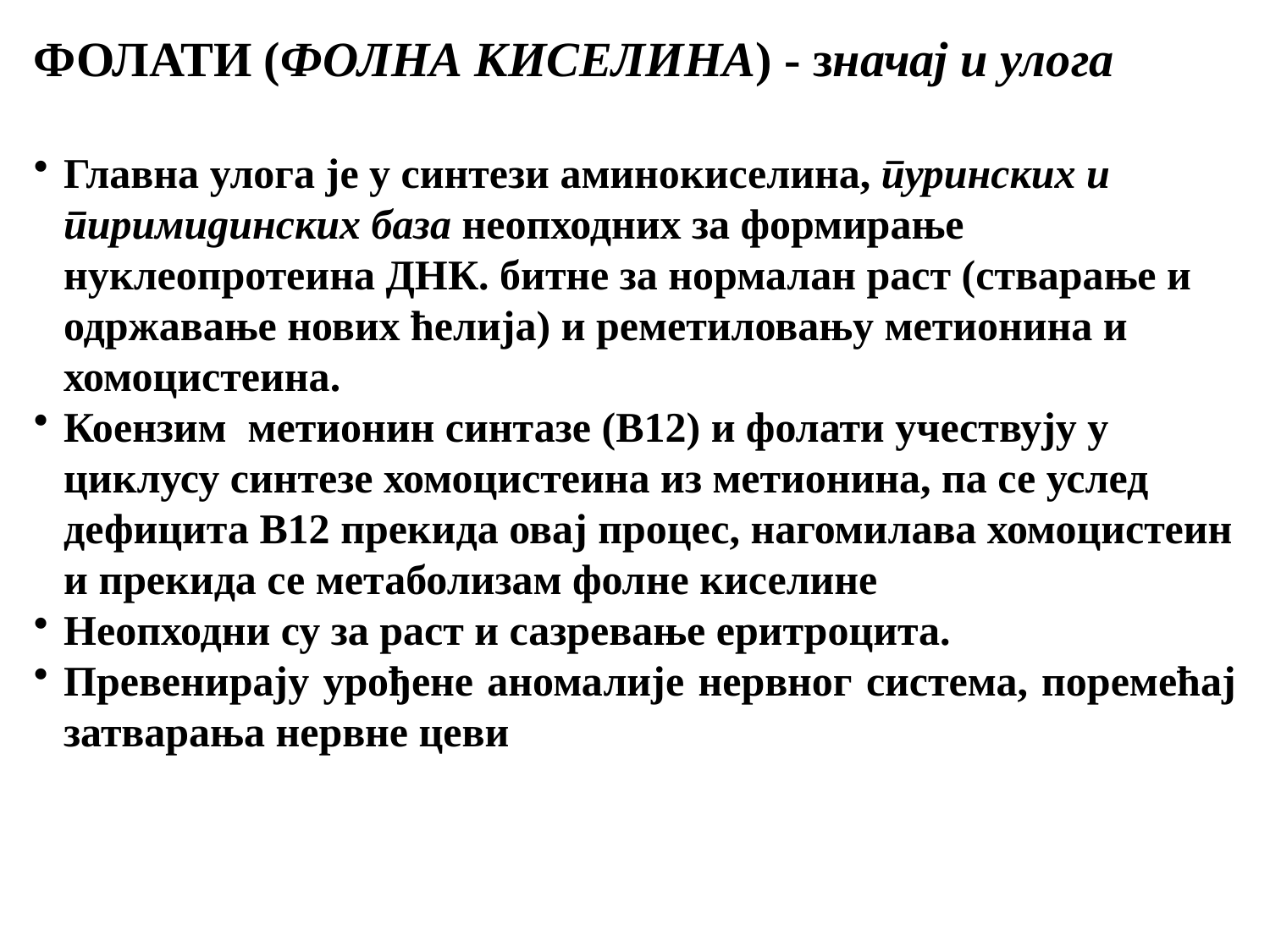

ФОЛАТИ (ФОЛНА КИСЕЛИНА) - значај и улога

Главна улога је у синтези аминокиселина, пуринских и пиримидинских база неопходних за формирање нуклеопротеина ДНК. битне за нормалан раст (стварање и одржавање нових ћелија) и реметиловању метионина и хомоцистеина.
Коензим  метионин синтазе (В12) и фолати учествују у циклусу синтезе хомоцистеина из метионина, па се услед дефицита В12 прекида овај процес, нагомилава хомоцистеин и прекида се метаболизам фолне киселине
Неопходни су за раст и сазревање еритроцита.
Превенирају урођене аномалије нервног система, поремећај затварања нервне цеви